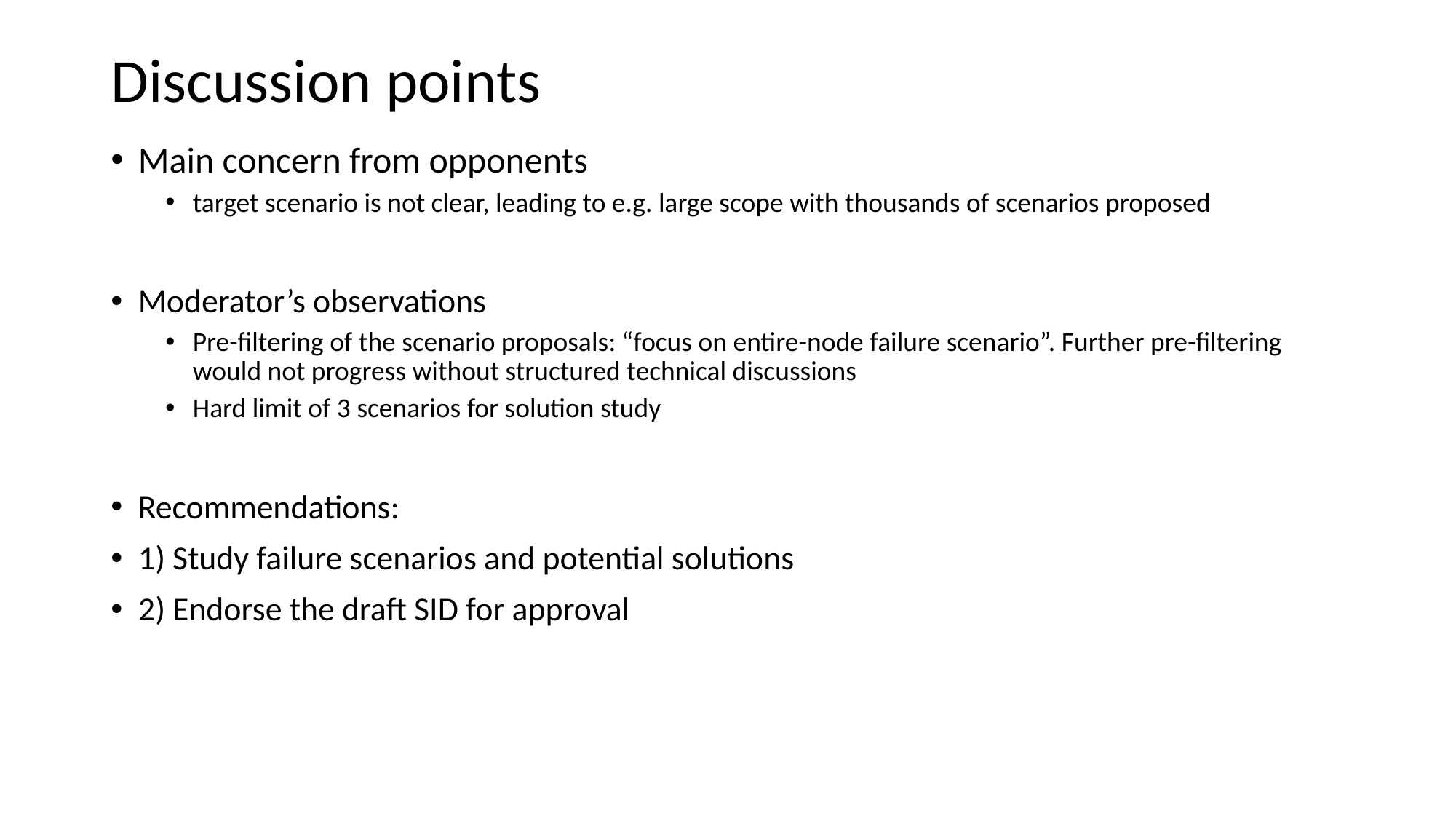

# Discussion points
Main concern from opponents
target scenario is not clear, leading to e.g. large scope with thousands of scenarios proposed

Moderator’s observations
Pre-filtering of the scenario proposals: “focus on entire-node failure scenario”. Further pre-filtering would not progress without structured technical discussions
Hard limit of 3 scenarios for solution study

Recommendations:
1) Study failure scenarios and potential solutions
2) Endorse the draft SID for approval